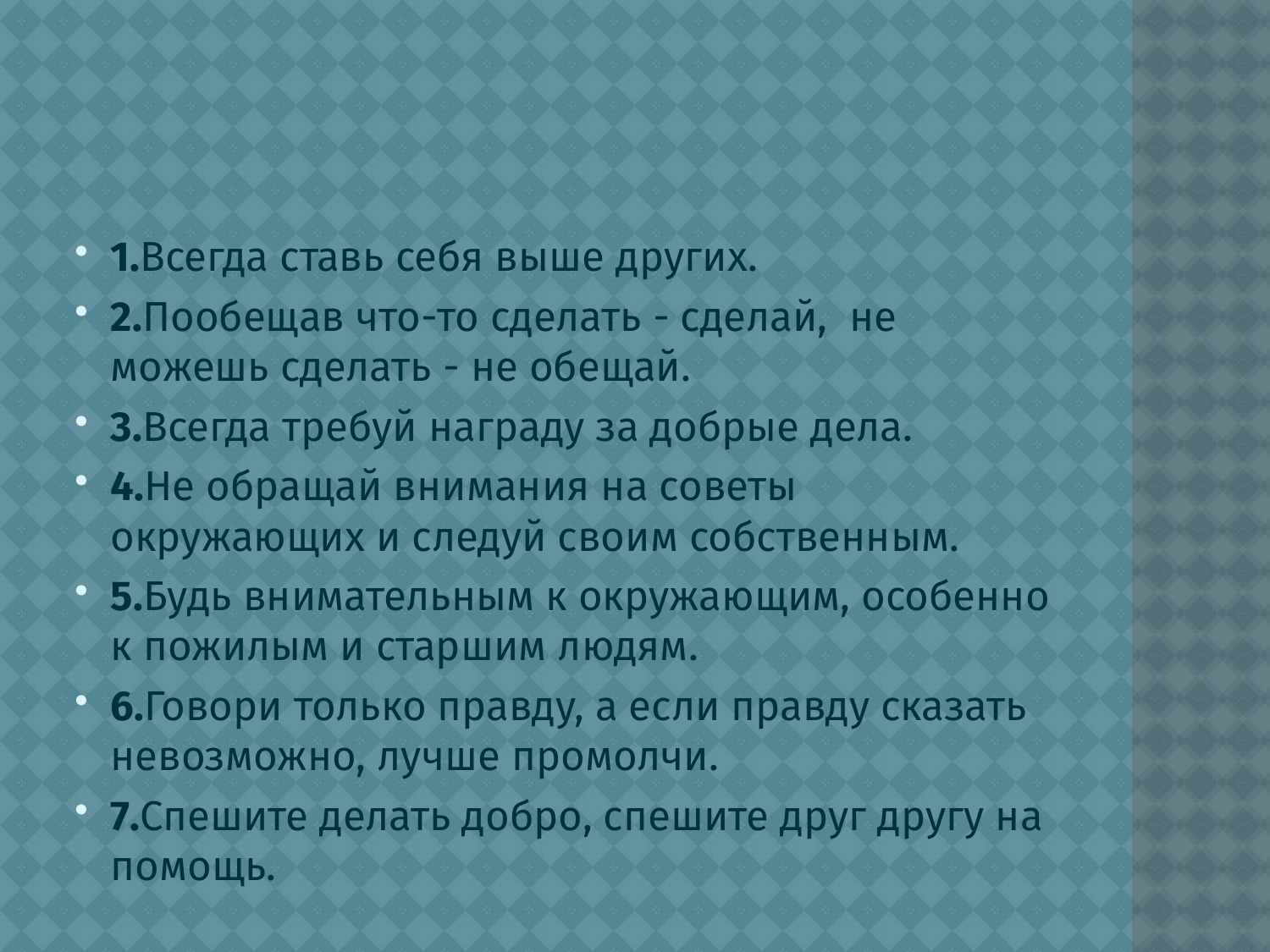

#
1.Всегда ставь себя выше других.
2.Пообещав что-то сделать - сделай,  не можешь сделать - не обещай.
3.Всегда требуй награду за добрые дела.
4.Не обращай внимания на советы окружающих и следуй своим собственным.
5.Будь внимательным к окружающим, особенно к пожилым и старшим людям.
6.Говори только правду, а если правду сказать невозможно, лучше промолчи.
7.Спешите делать добро, спешите друг другу на помощь.